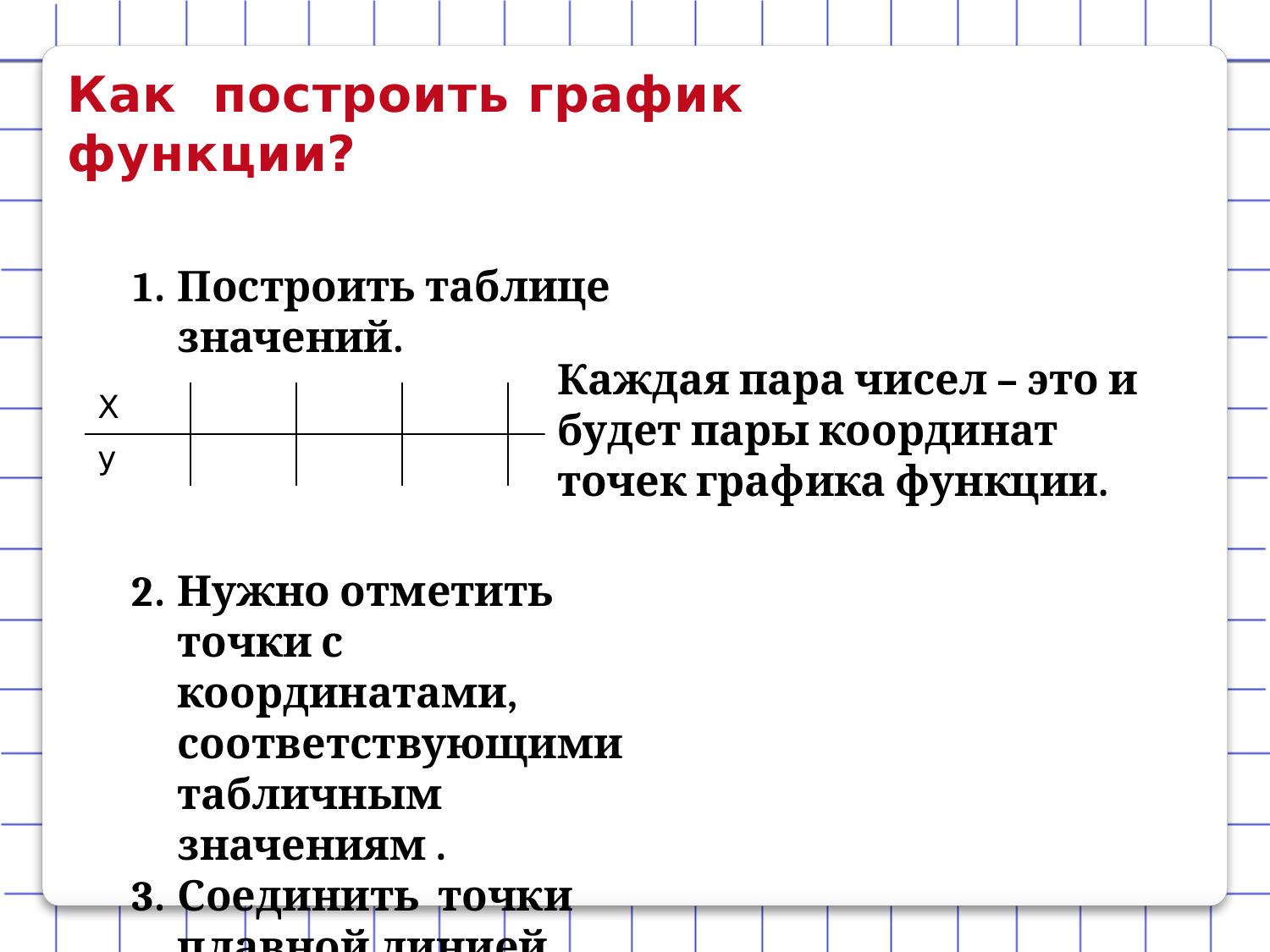

Как  построить график функции?
Построить таблице значений.

Нужно отметить точки с координатами, соответствующими  табличным значениям .
Соединить  точки плавной линией
Каждая пара чисел – это и будет пары координат точек графика функции.
| Х |  |  |  |  |  |  |  |
| --- | --- | --- | --- | --- | --- | --- | --- |
| у |  |  |  |  |  |  |  |